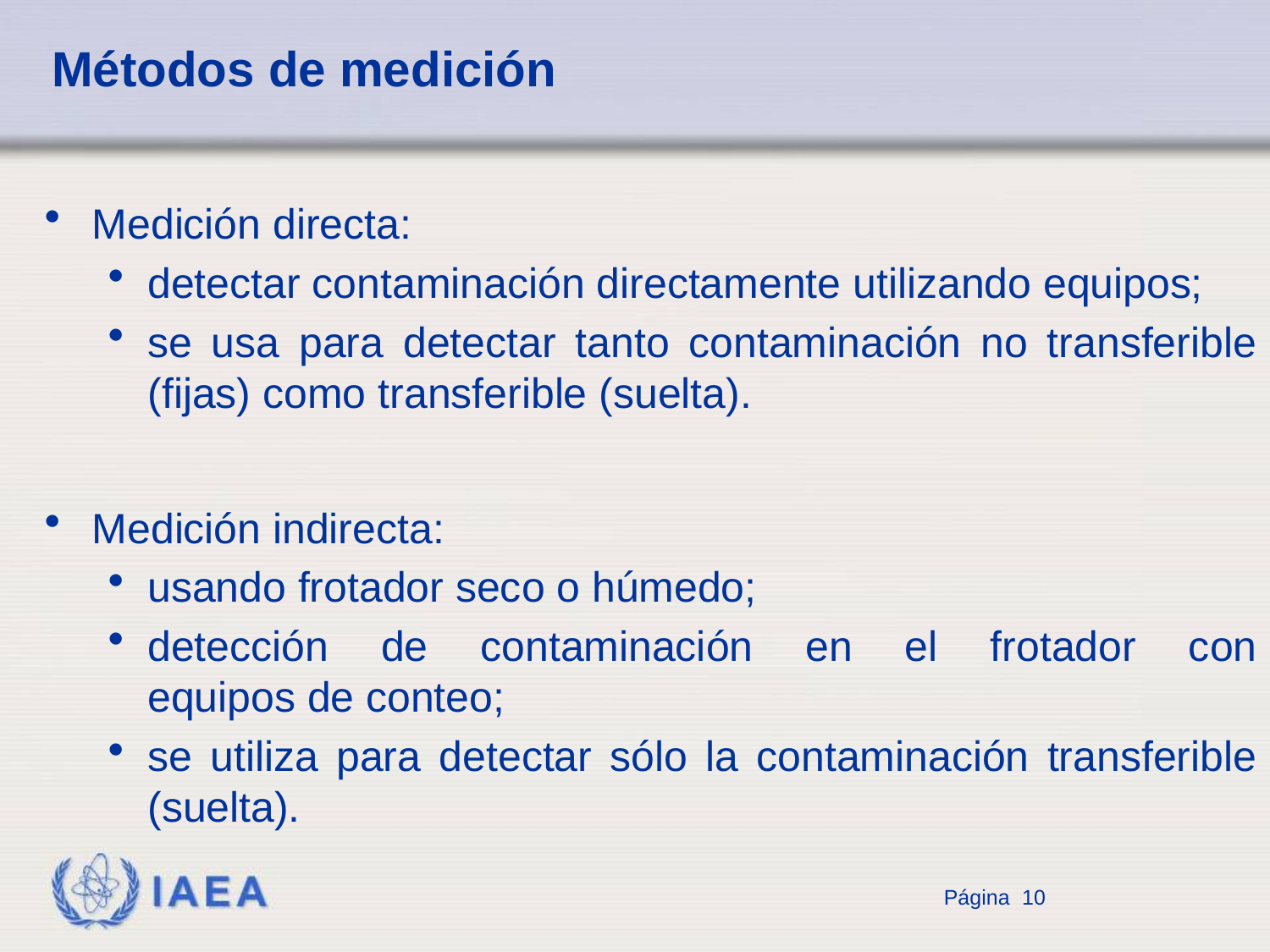

# Métodos de medición
Medición directa:
detectar contaminación directamente utilizando equipos;
se usa para detectar tanto contaminación no transferible (fijas) como transferible (suelta).

Medición indirecta:
usando frotador seco o húmedo;
detección de contaminación en el frotador con equipos de conteo;
se utiliza para detectar sólo la contaminación transferible (suelta).